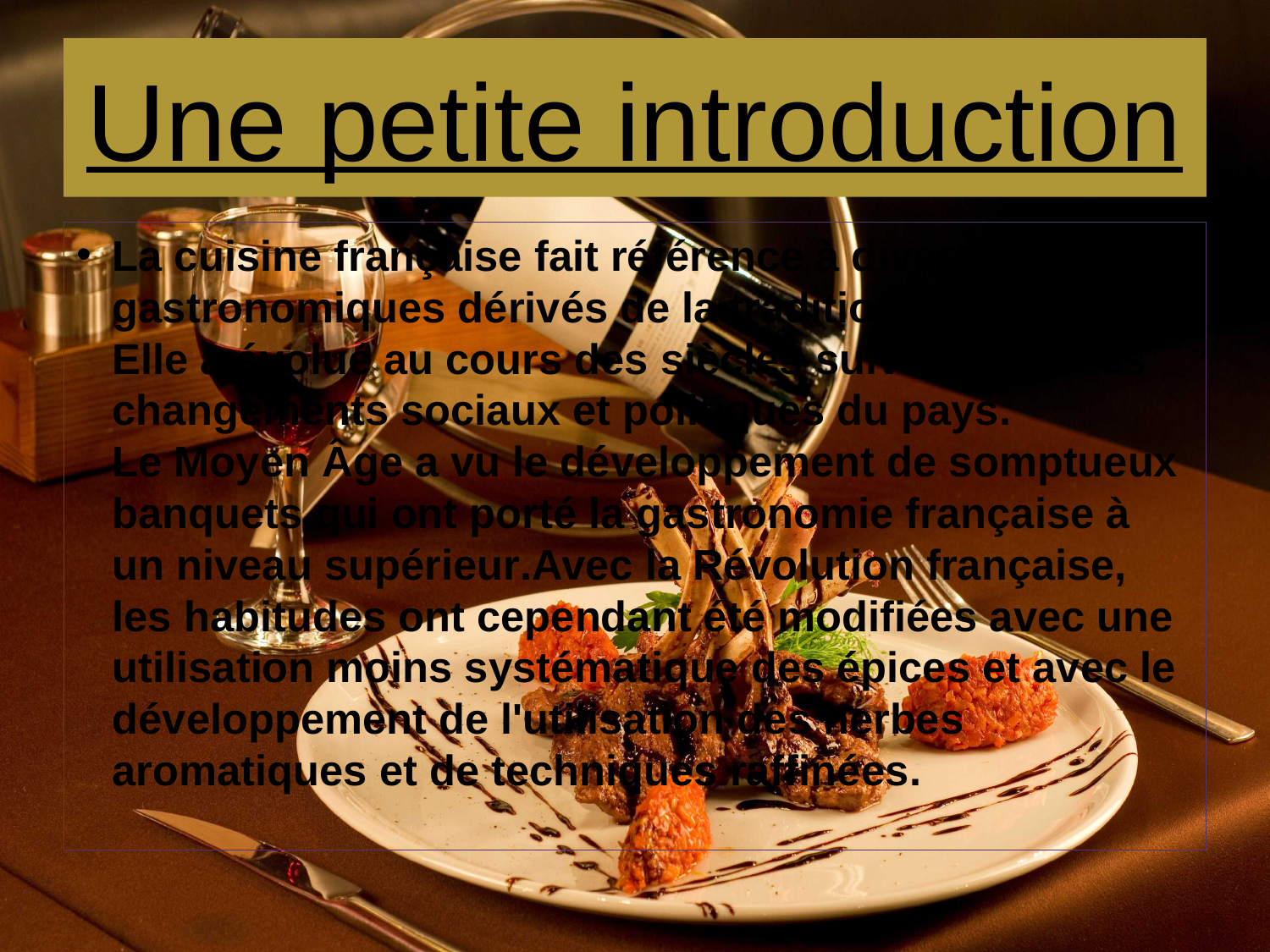

# Une petite introduction
La cuisine française fait référence à divers styles gastronomiques dérivés de la tradition française. Elle a évolué au cours des siècles suivant ainsi les changements sociaux et politiques du pays. Le Moyen Âge a vu le développement de somptueux banquets qui ont porté la gastronomie française à un niveau supérieur.Avec la Révolution française, les habitudes ont cependant été modifiées avec une utilisation moins systématique des épices et avec le développement de l'utilisation des herbes aromatiques et de techniques raffinées.